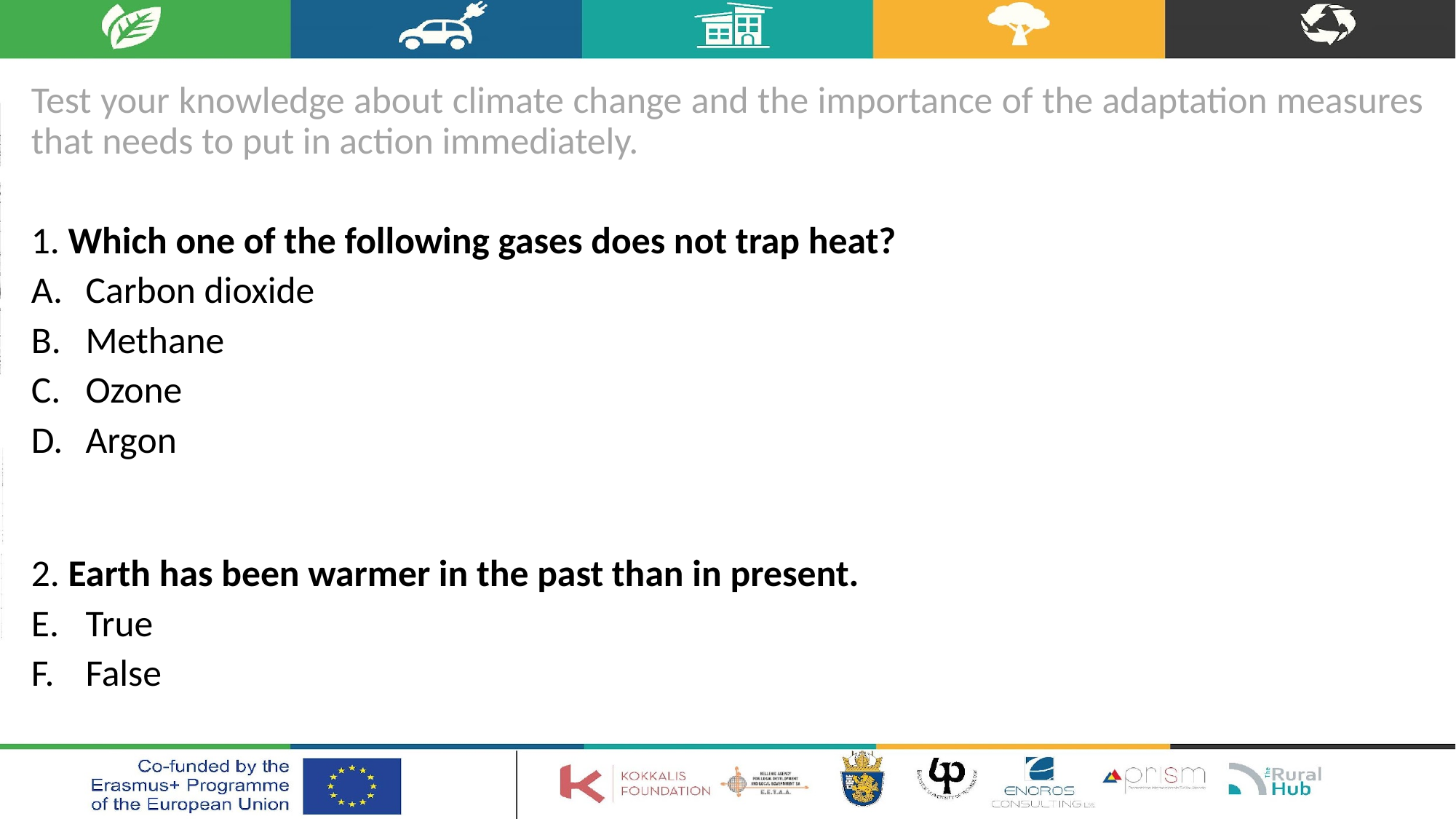

Test your knowledge about climate change and the importance of the adaptation measures that needs to put in action immediately.

1. Which one of the following gases does not trap heat?
Carbon dioxide
Methane
Ozone
Argon

2. Earth has been warmer in the past than in present.
True
False